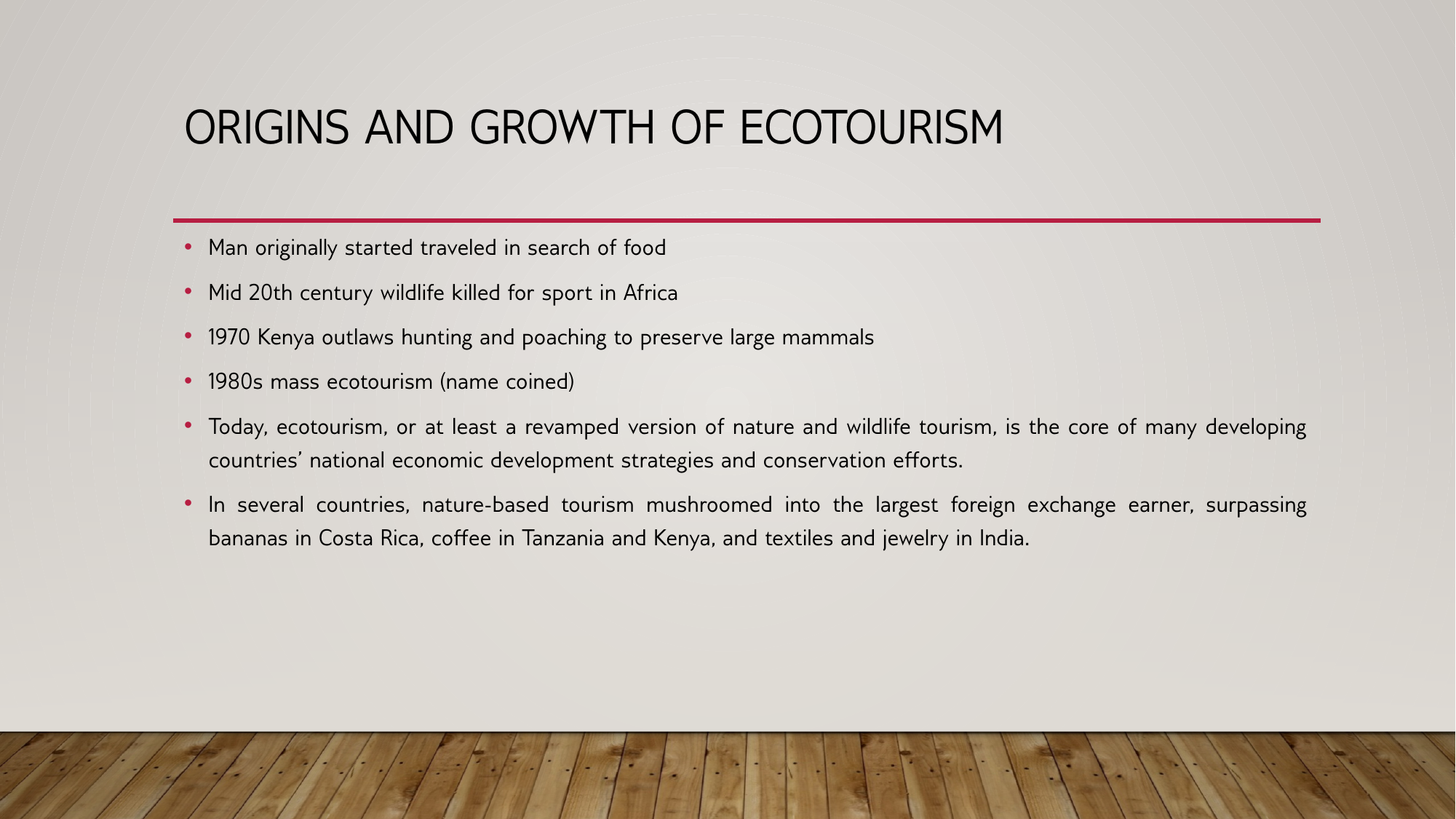

# Origins and Growth of Ecotourism
Man originally started traveled in search of food
Mid 20th century wildlife killed for sport in Africa
1970 Kenya outlaws hunting and poaching to preserve large mammals
1980s mass ecotourism (name coined)
Today, ecotourism, or at least a revamped version of nature and wildlife tourism, is the core of many developing countries’ national economic development strategies and conservation efforts.
In several countries, nature-based tourism mushroomed into the largest foreign exchange earner, surpassing bananas in Costa Rica, coffee in Tanzania and Kenya, and textiles and jewelry in India.